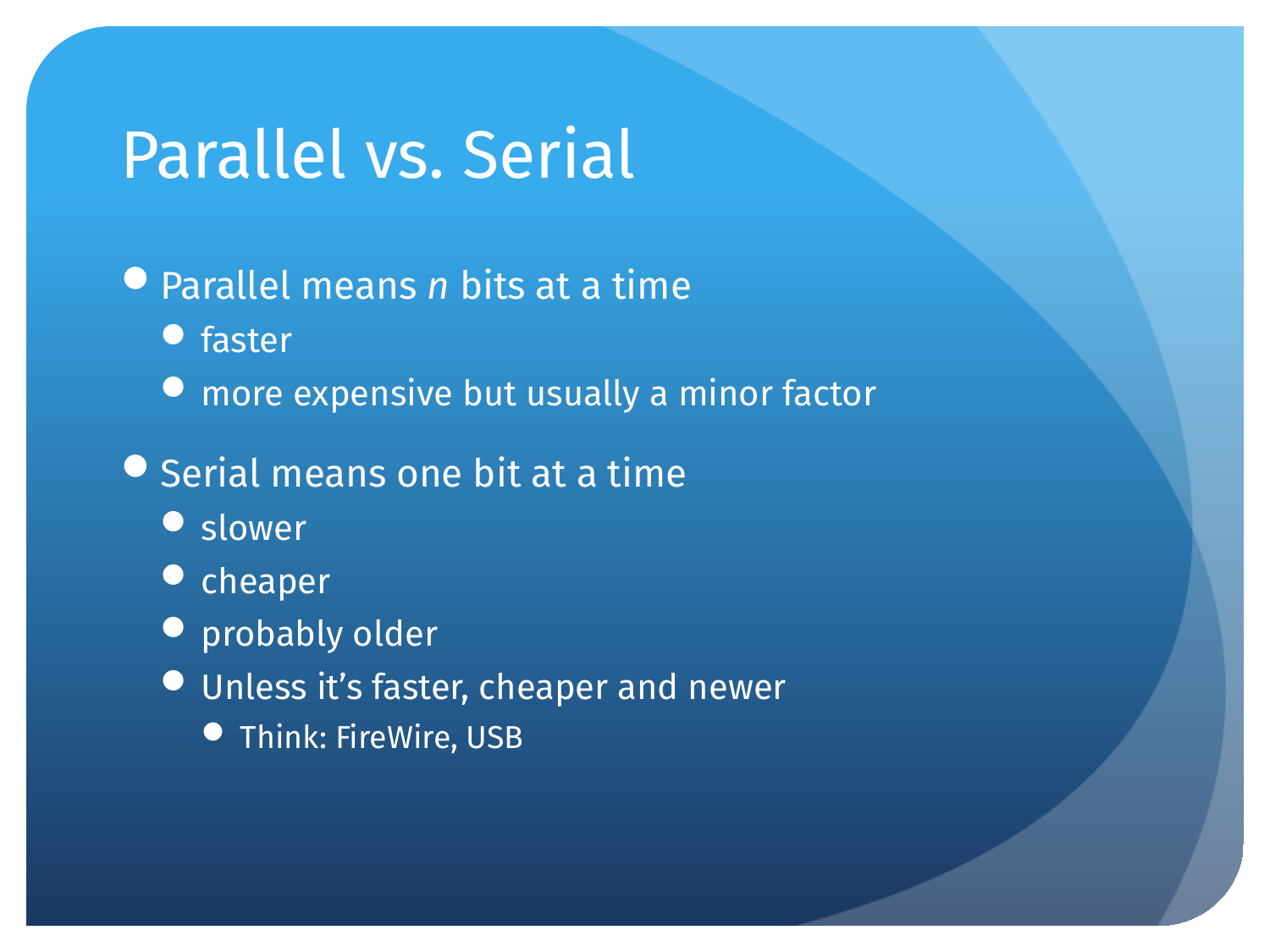

# Parallel vs. Serial
Parallel means n bits at a time
faster
more expensive but usually a minor factor
Serial means one bit at a time
slower
cheaper
probably older
Unless it’s faster, cheaper and newer
Think: FireWire, USB